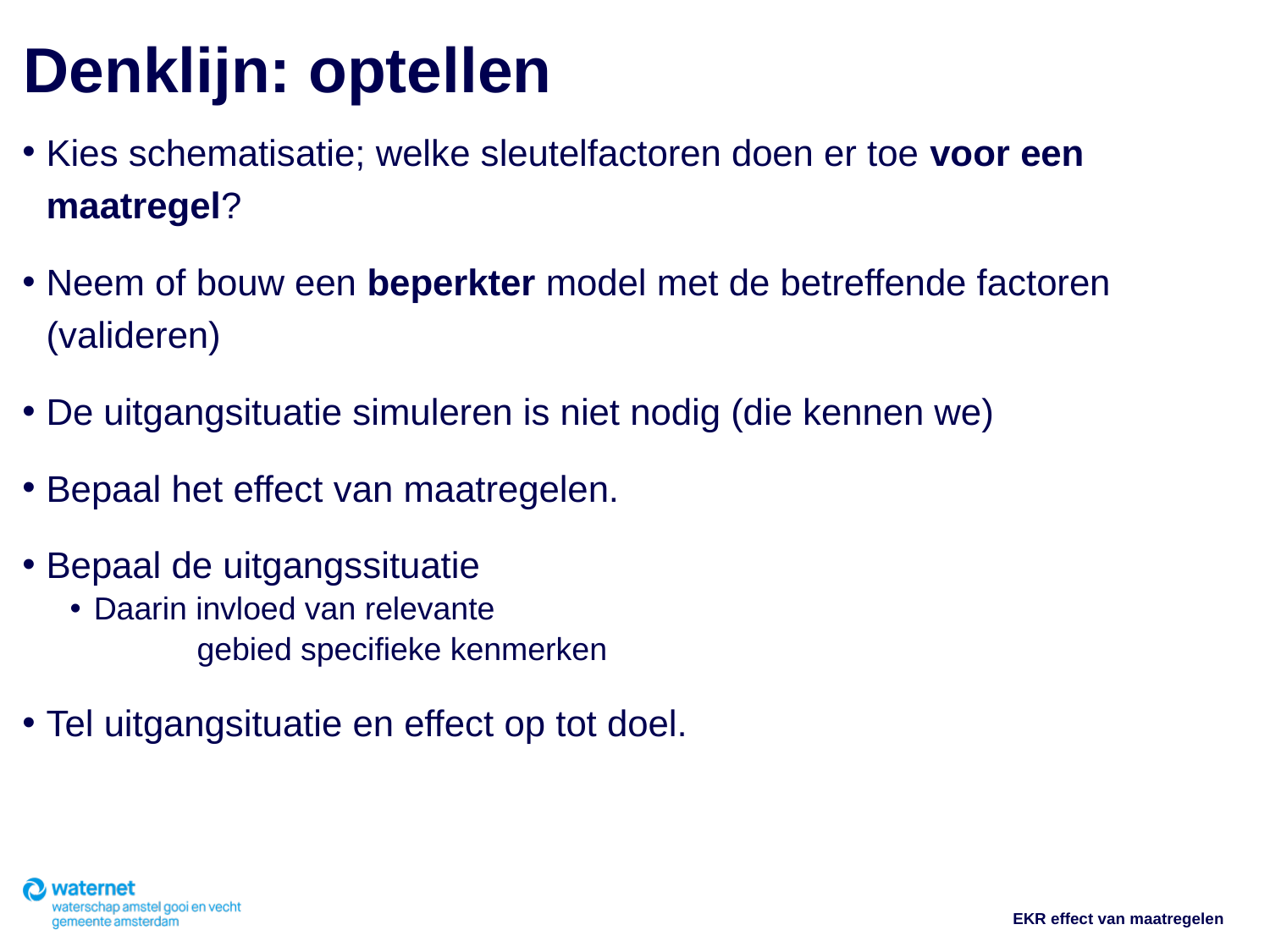

# Denklijn: optellen
Kies schematisatie; welke sleutelfactoren doen er toe voor een maatregel?
Neem of bouw een beperkter model met de betreffende factoren (valideren)
De uitgangsituatie simuleren is niet nodig (die kennen we)
Bepaal het effect van maatregelen.
Bepaal de uitgangssituatie
Daarin invloed van relevante
	gebied specifieke kenmerken
Tel uitgangsituatie en effect op tot doel.